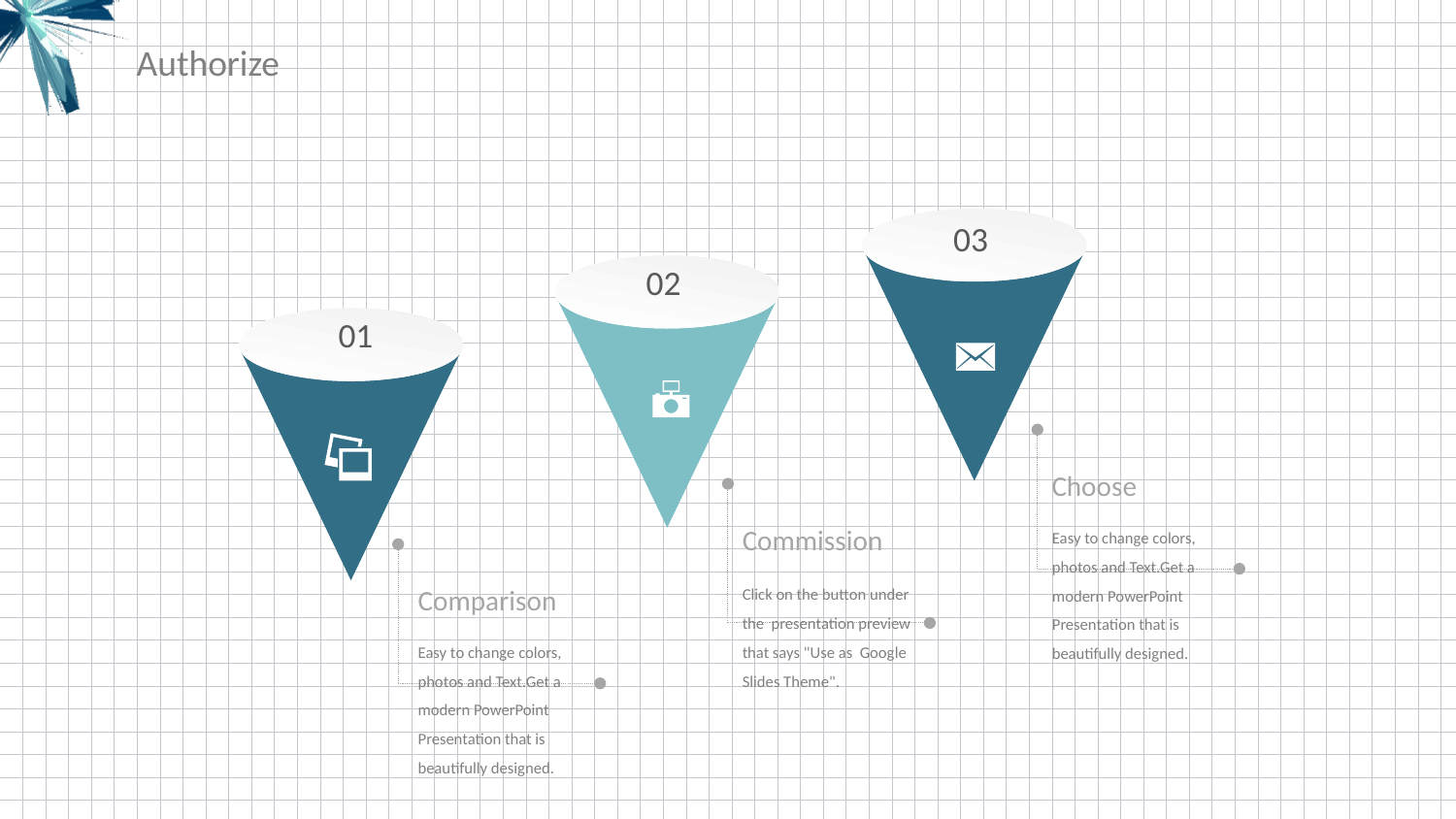

Authorize
03

02

01

Choose
Commission
Easy to change colors, photos and Text.Get a modern PowerPoint Presentation that is beautifully designed.
Click on the button under the  presentation preview that says "Use as  Google Slides Theme".
Comparison
Easy to change colors, photos and Text.Get a modern PowerPoint Presentation that is beautifully designed.